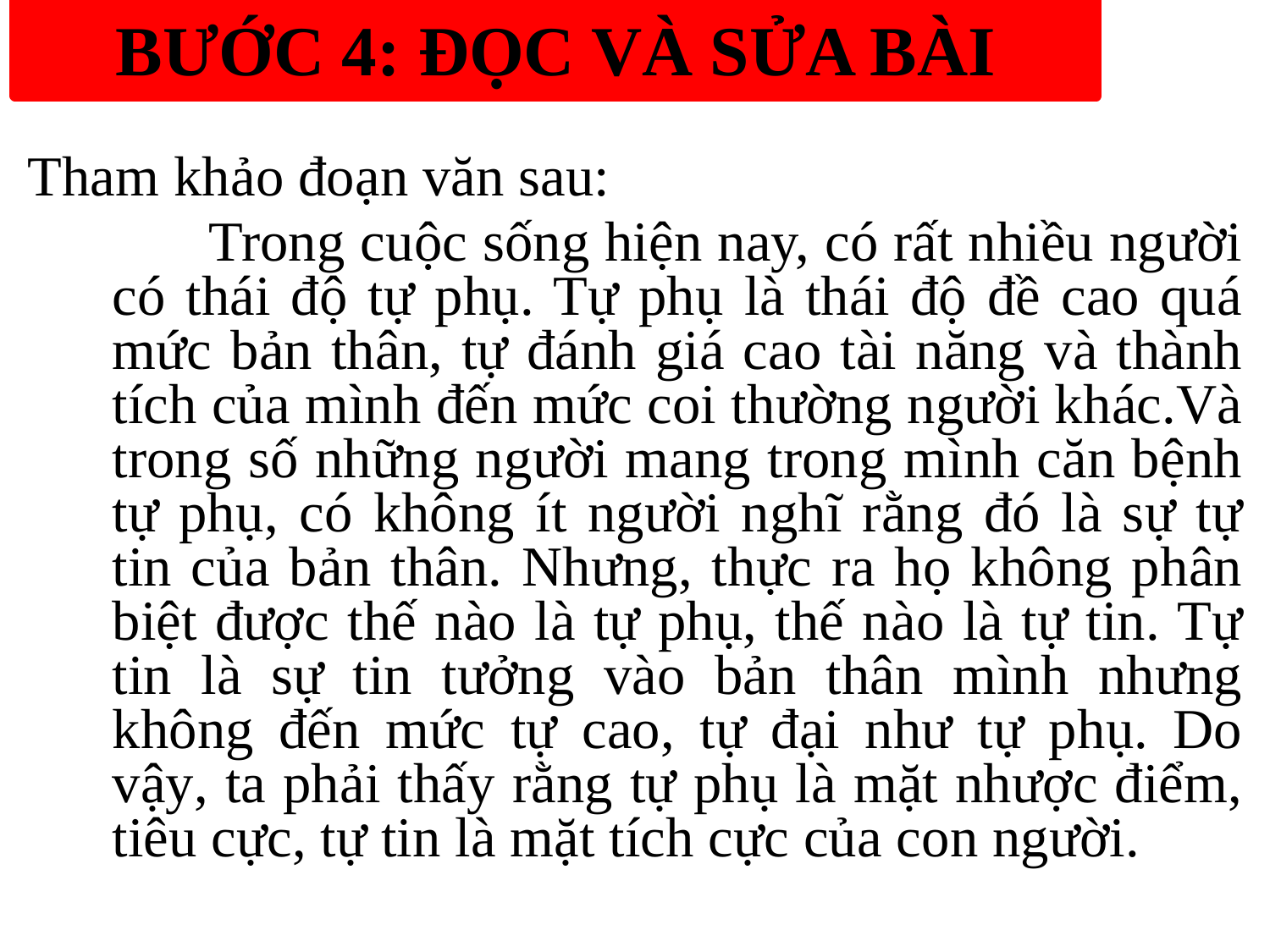

BƯỚC 4: ĐỌC VÀ SỬA BÀI
Tham khảo đoạn văn sau:
            Trong cuộc sống hiện nay, có rất nhiều người có thái độ tự phụ. Tự phụ là thái độ đề cao quá mức bản thân, tự đánh giá cao tài năng và thành tích của mình đến mức coi thường người khác.Và trong số những người mang trong mình căn bệnh tự phụ, có không ít người nghĩ rằng đó là sự tự tin của bản thân. Nhưng, thực ra họ không phân biệt được thế nào là tự phụ, thế nào là tự tin. Tự tin là sự tin tưởng vào bản thân mình nhưng không đến mức tự cao, tự đại như tự phụ. Do vậy, ta phải thấy rằng tự phụ là mặt nhược điểm, tiêu cực, tự tin là mặt tích cực của con người.